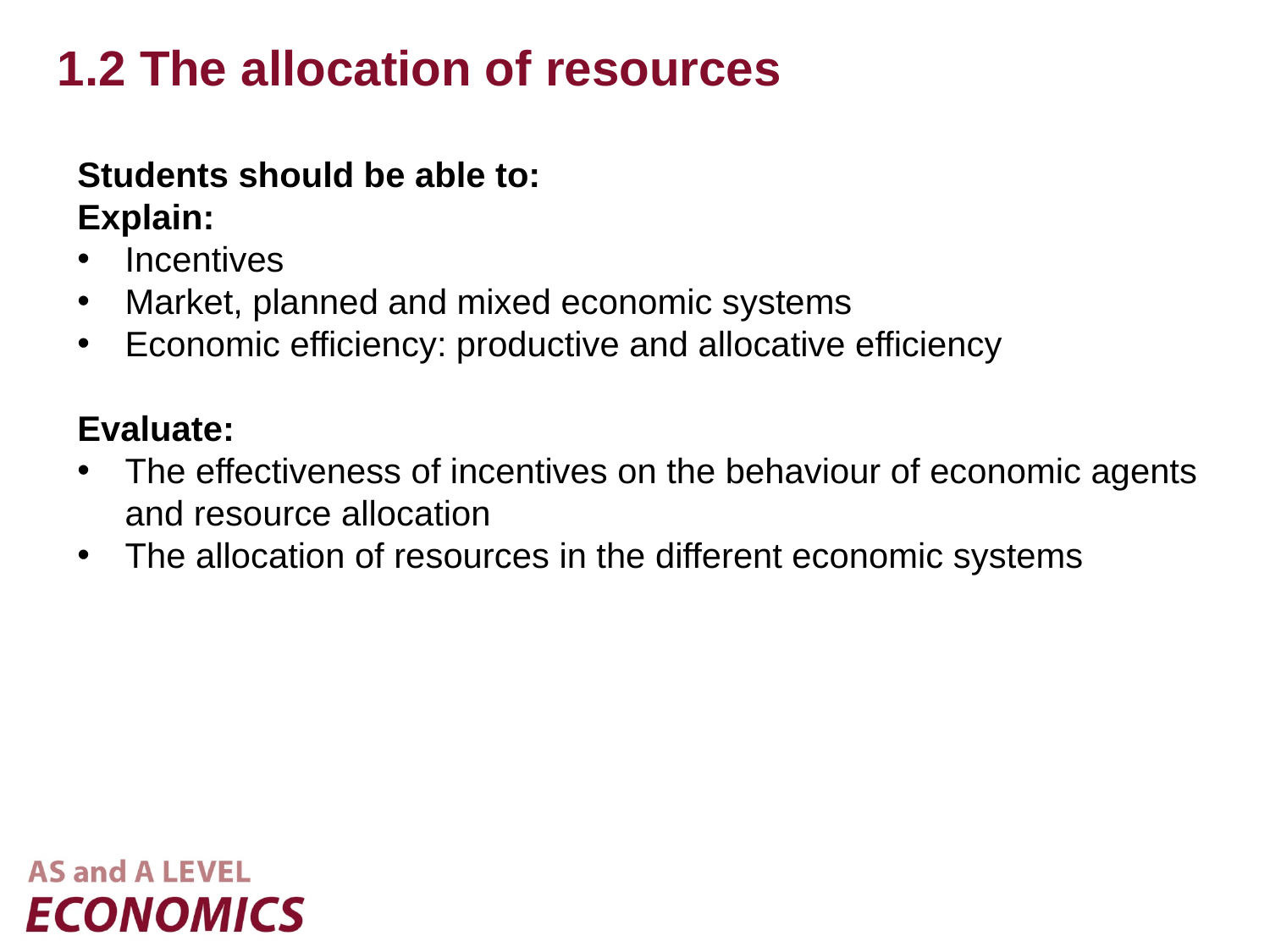

1.2 The allocation of resources
Students should be able to:
Explain:
Incentives
Market, planned and mixed economic systems
Economic efficiency: productive and allocative efficiency

Evaluate:
The effectiveness of incentives on the behaviour of economic agents and resource allocation
The allocation of resources in the different economic systems